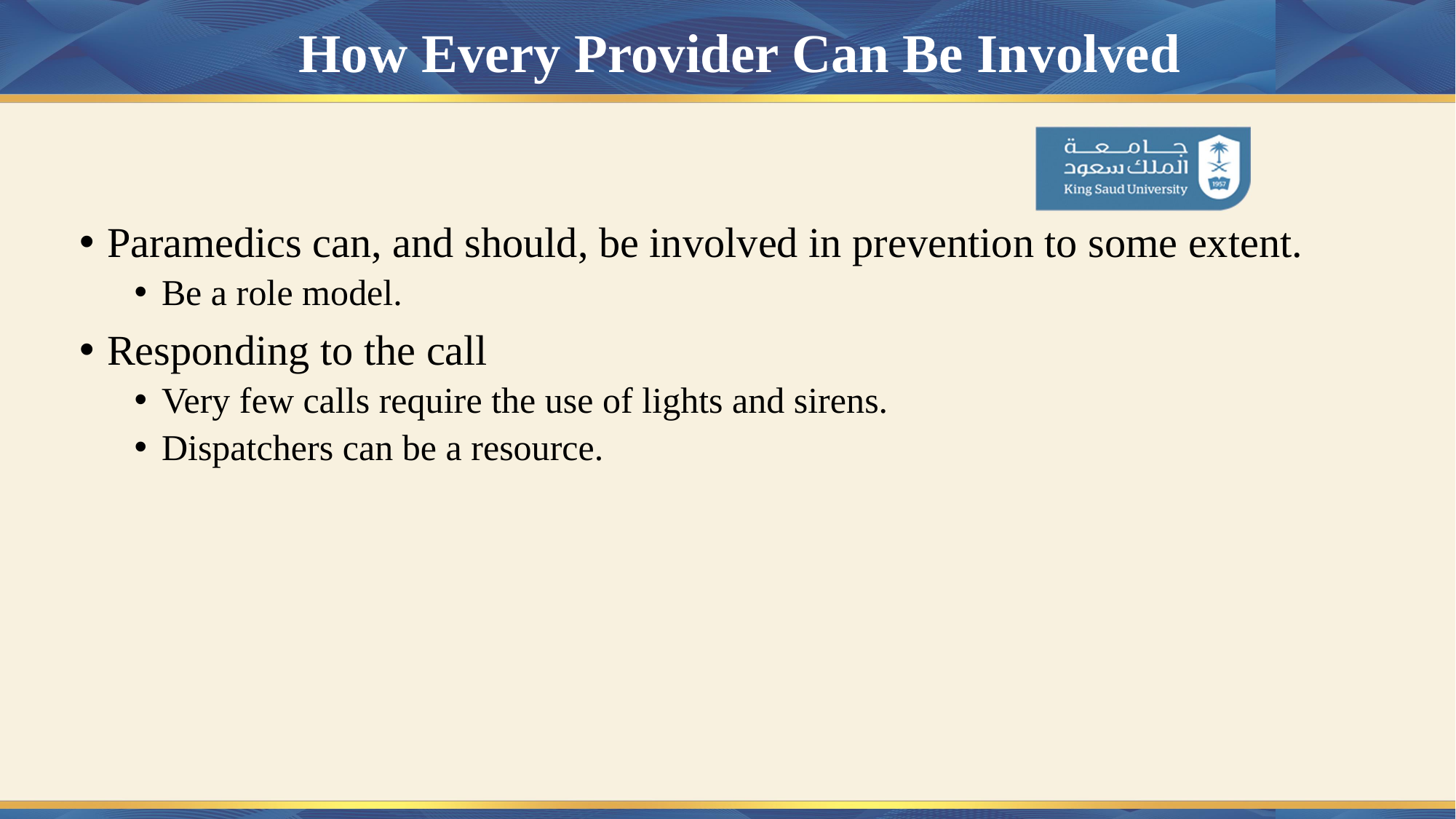

# How Every Provider Can Be Involved
Paramedics can, and should, be involved in prevention to some extent.
Be a role model.
Responding to the call
Very few calls require the use of lights and sirens.
Dispatchers can be a resource.